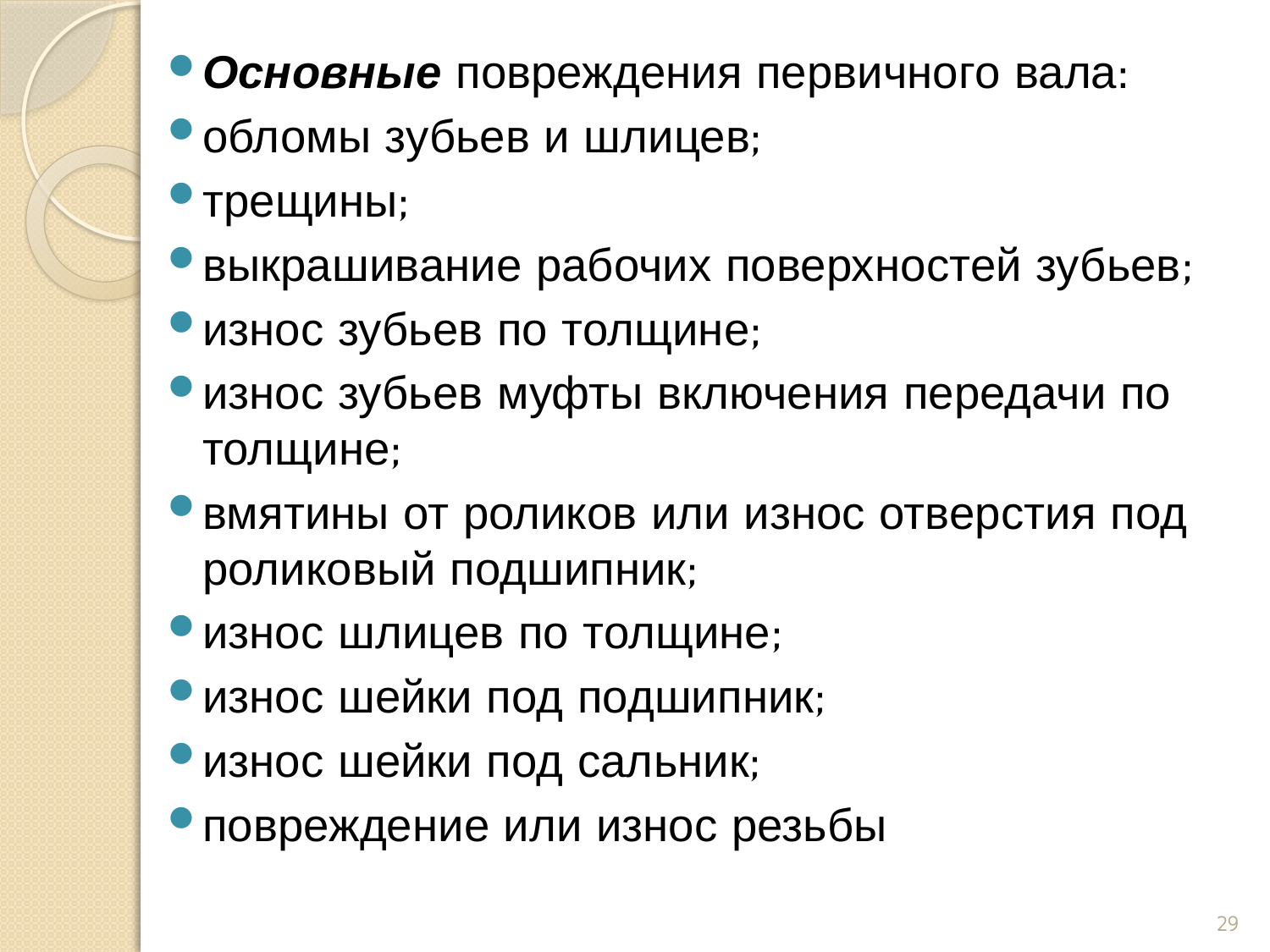

Основные повреждения первичного вала:
обломы зубьев и шлицев;
трещины;
выкрашивание рабочих поверхностей зубьев;
износ зубьев по толщине;
износ зубьев муфты включения передачи по толщине;
вмятины от роликов или износ отверстия под ролико­вый подшипник;
износ шлицев по толщине;
износ шейки под подшипник;
износ шейки под сальник;
повреждение или износ резьбы
29